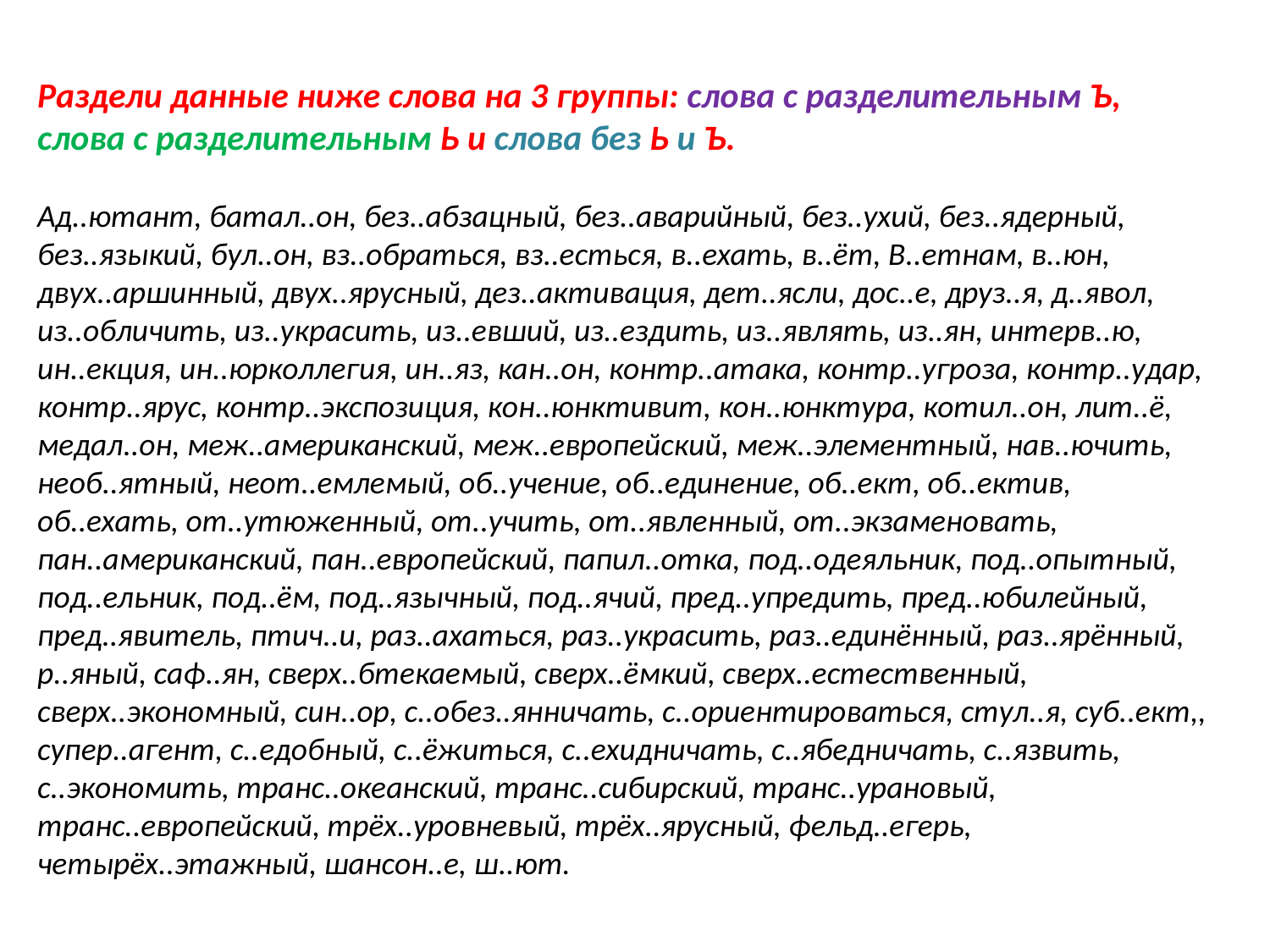

Раздели данные ниже слова на 3 группы: слова с разделительным Ъ, слова с разделительным Ь и слова без Ь и Ъ.

Ад..ютант, батал..он, без..абзацный, без..аварийный, без..ухий, без..ядерный, без..языкий, бул..он, вз..обраться, вз..есться, в..ехать, в..ёт, В..етнам, в..юн, двух..аршинный, двух..ярусный, дез..активация, дет..ясли, дос..е, друз..я, д..явол, из..обличить, из..украсить, из..евший, из..ездить, из..являть, из..ян, интерв..ю, ин..екция, ин..юрколлегия, ин..яз, кан..он, контр..атака, контр..угроза, контр..удар, контр..ярус, контр..экспозиция, кон..юнктивит, кон..юнктура, котил..он, лит..ё, медал..он, меж..американский, меж..европейский, меж..элементный, нав..ючить, необ..ятный, неот..емлемый, об..учение, об..единение, об..ект, об..ектив, об..ехать, от..утюженный, от..учить, от..явленный, от..экзаменовать, пан..американский, пан..европейский, папил..отка, под..одеяльник, под..опытный, под..ельник, под..ём, под..язычный, под..ячий, пред..упредить, пред..юбилейный, пред..явитель, птич..и, раз..ахаться, раз..украсить, раз..единённый, раз..ярённый, р..яный, саф..ян, сверх..бтекаемый, сверх..ёмкий, сверх..естественный, сверх..экономный, син..ор, с..обез..янничать, с..ориентироваться, стул..я, суб..ект,, супер..агент, с..едобный, с..ёжиться, с..ехидничать, с..ябедничать, с..язвить, с..экономить, транс..океанский, транс..сибирский, транс..урановый, транс..европейский, трёх..уровневый, трёх..ярусный, фельд..егерь, четырёх..этажный, шансон..е, ш..ют.